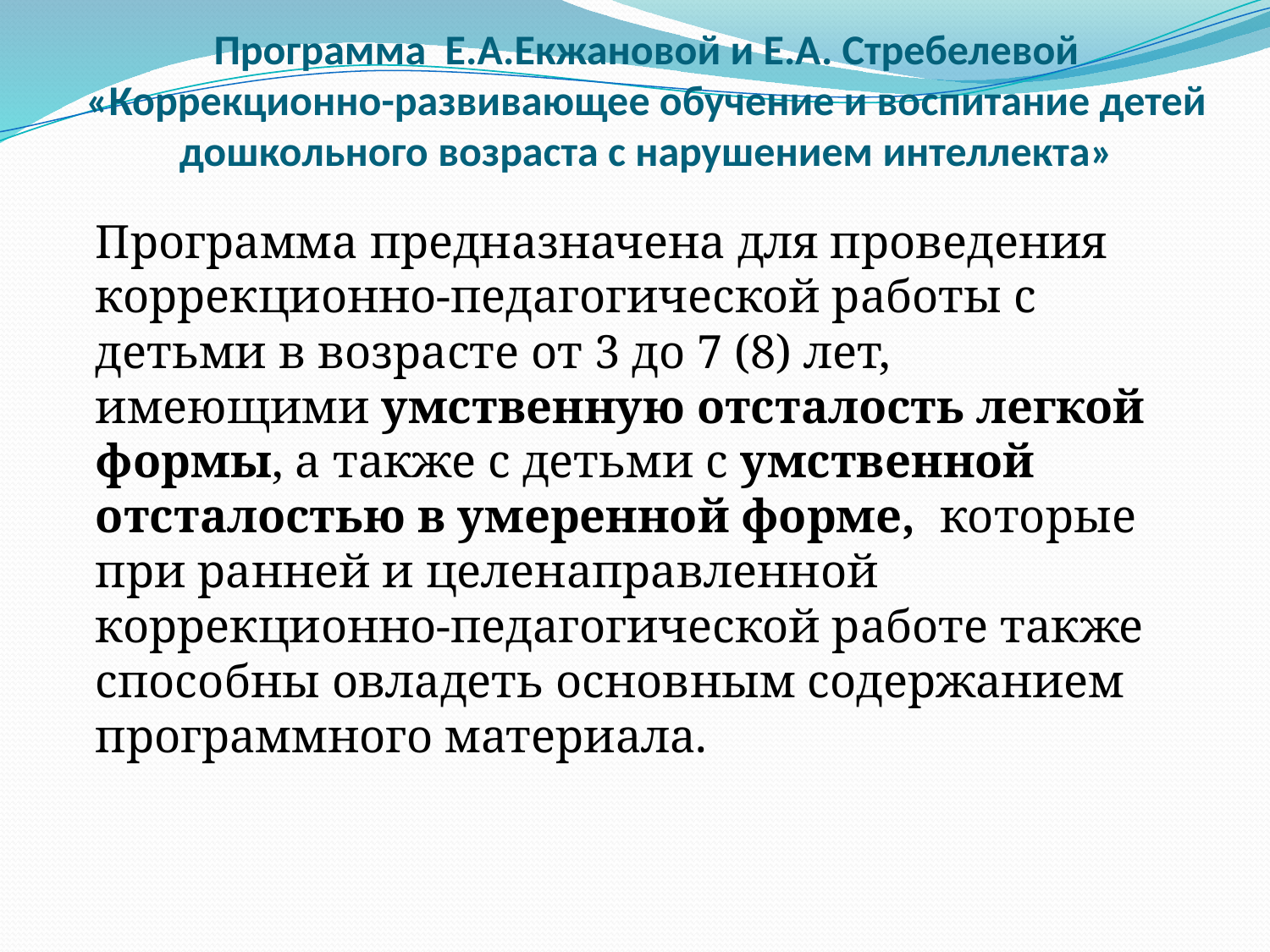

# Программа  Е.А.Екжановой и Е.А. Стребелевой «Коррекционно-развивающее обучение и воспитание детей дошкольного возраста с нарушением интеллекта»
Программа предназначена для проведения коррекционно-педагогической работы с детьми в возрасте от 3 до 7 (8) лет, имеющими умственную отсталость легкой формы, а также с детьми с умственной отсталостью в умеренной форме,  которые при ранней и целенаправленной коррекционно-педагогической работе также способны овладеть основным содержанием программного материала.